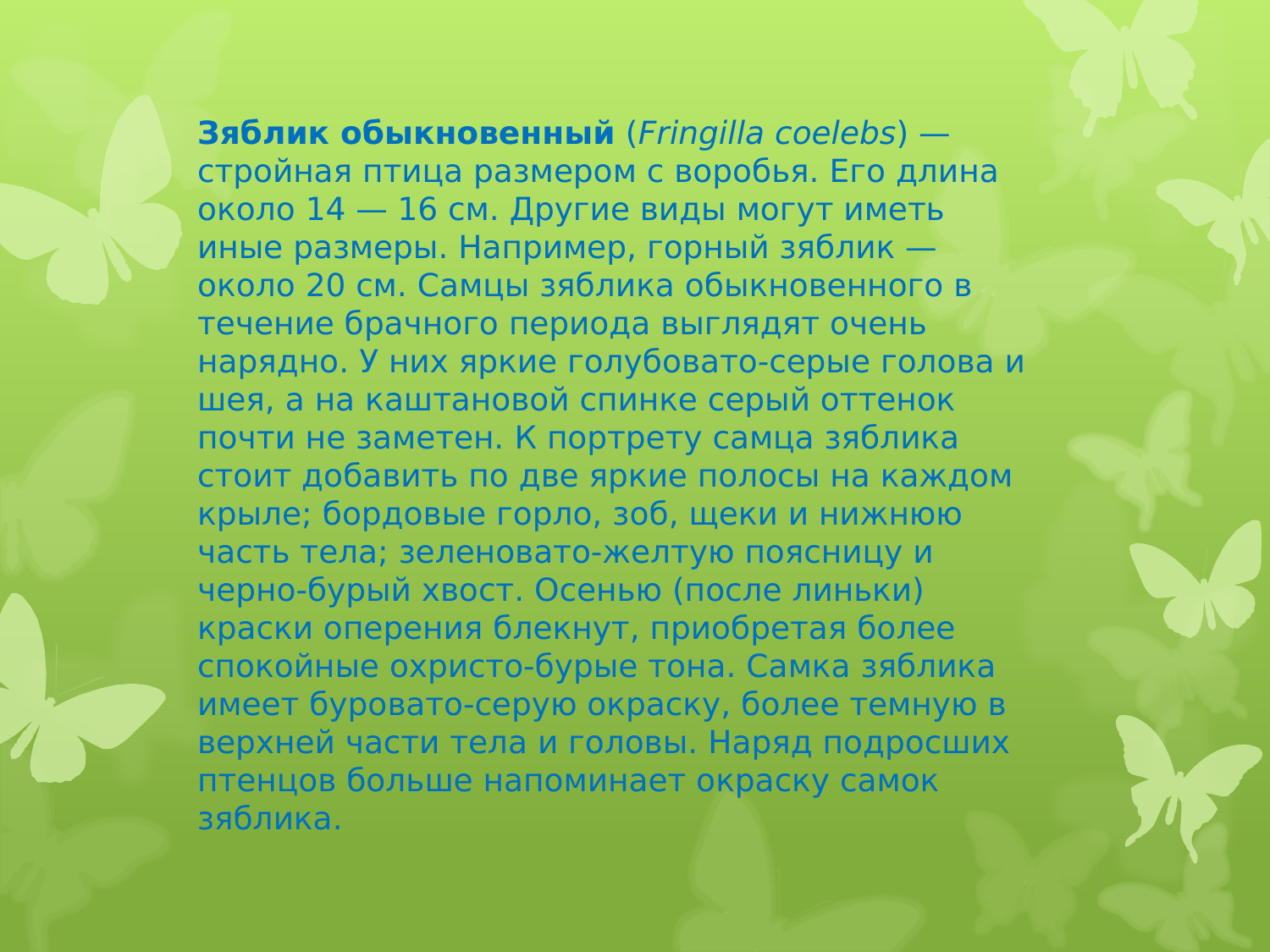

Зяблик обыкновенный (Fringilla coelebs) — стройная птица размером с воробья. Его длина около 14 — 16 см. Другие виды могут иметь иные размеры. Например, горный зяблик — около 20 см. Самцы зяблика обыкновенного в течение брачного периода выглядят очень нарядно. У них яркие голубовато-серые голова и шея, а на каштановой спинке серый оттенок почти не заметен. К портрету самца зяблика стоит добавить по две яркие полосы на каждом крыле; бордовые горло, зоб, щеки и нижнюю часть тела; зеленовато-желтую поясницу и черно-бурый хвост. Осенью (после линьки) краски оперения блекнут, приобретая более спокойные охристо-бурые тона. Самка зяблика имеет буровато-серую окраску, более темную в верхней части тела и головы. Наряд подросших птенцов больше напоминает окраску самок зяблика.